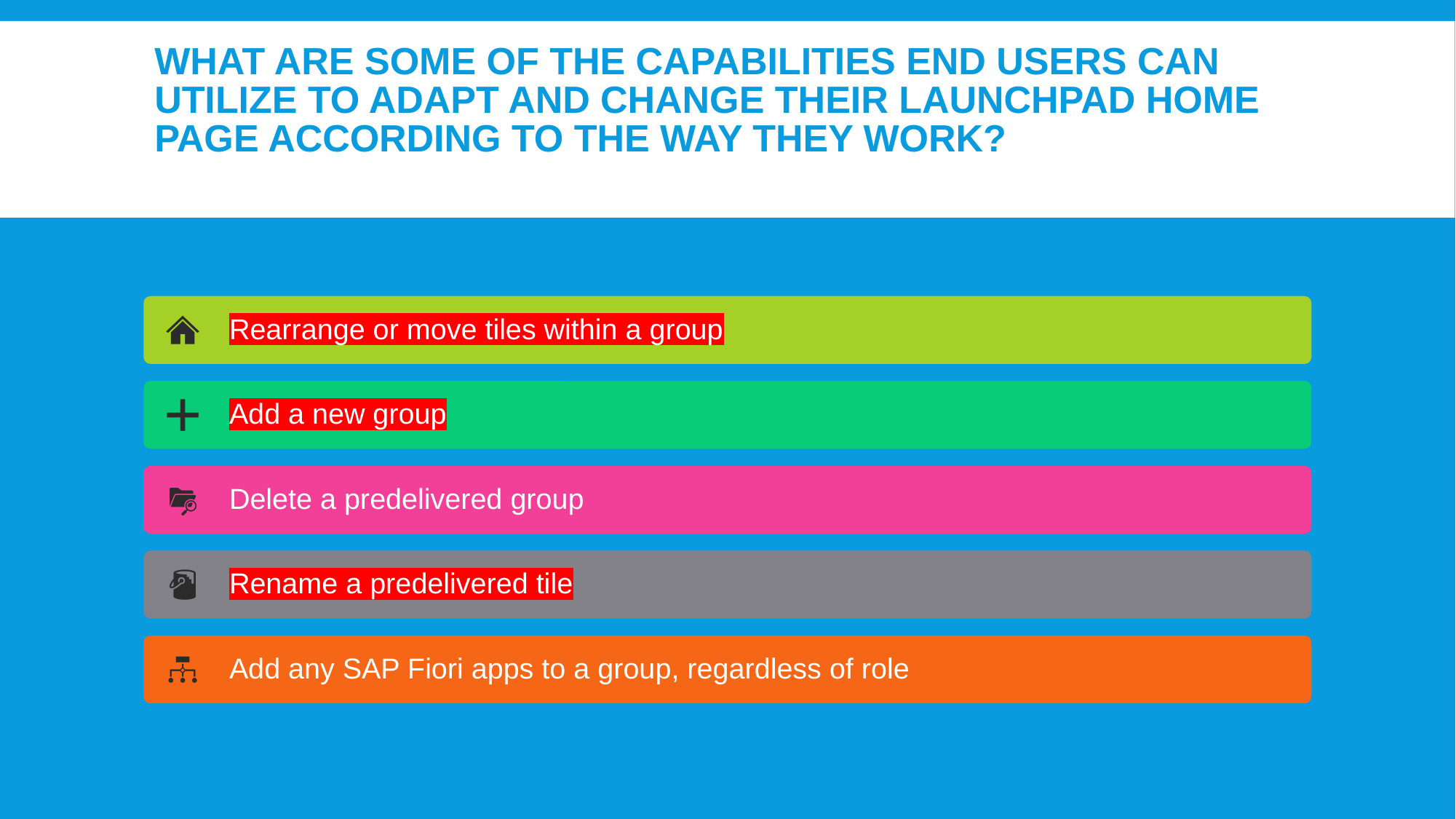

# What are some of the capabilities end users can utilize to adapt and change their launchpad home page according to the way they work?
Rearrange or move tiles within a group
Add a new group
Delete a predelivered group
Rename a predelivered tile
Add any SAP Fiori apps to a group, regardless of role